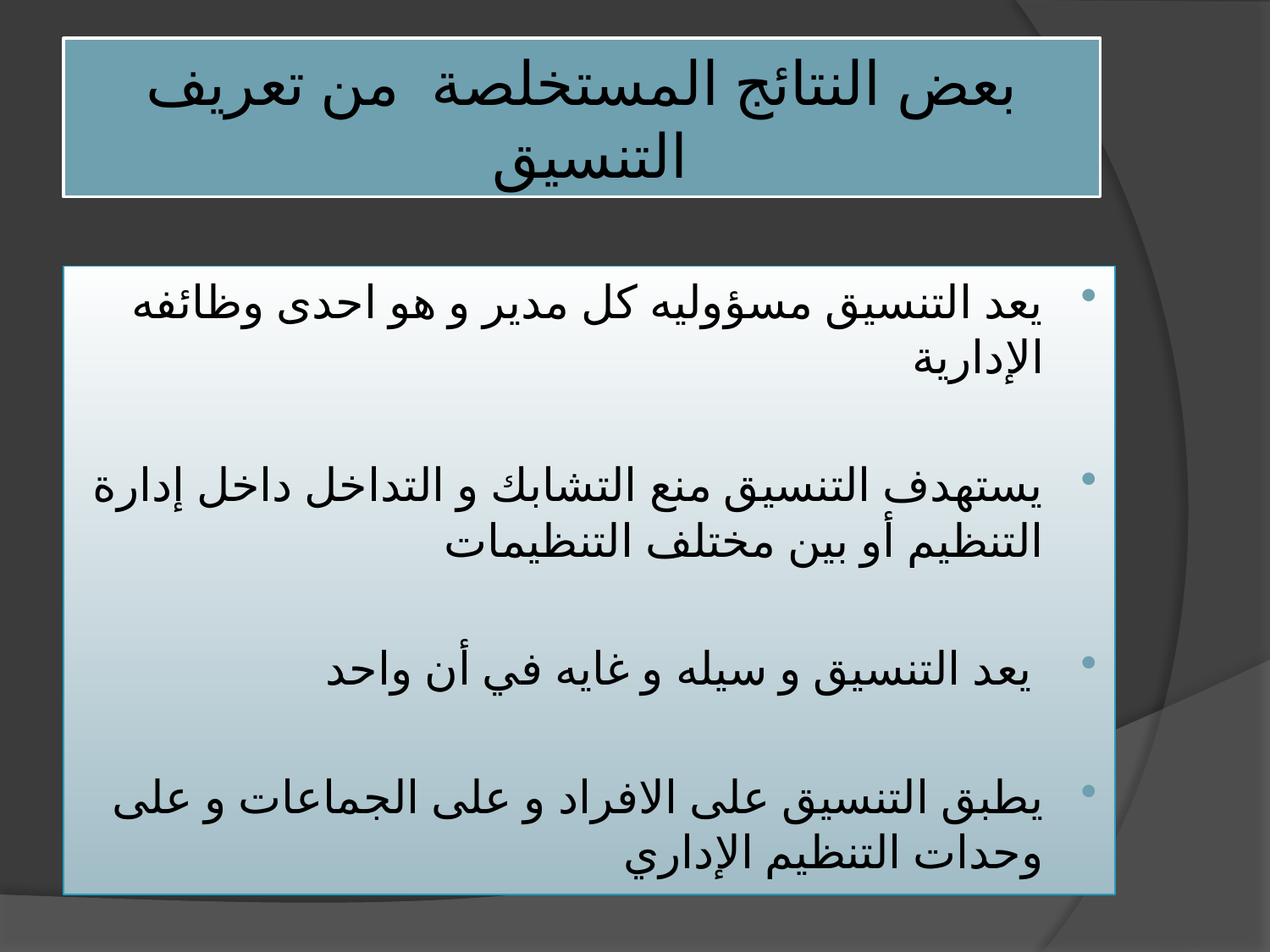

# بعض النتائج المستخلصة  من تعريف التنسيق
يعد التنسيق مسؤوليه كل مدير و هو احدى وظائفه الإدارية

يستهدف التنسيق منع التشابك و التداخل داخل إدارة التنظيم أو بين مختلف التنظيمات

 يعد التنسيق و سيله و غايه في أن واحد

يطبق التنسيق على الافراد و على الجماعات و على وحدات التنظيم الإداري